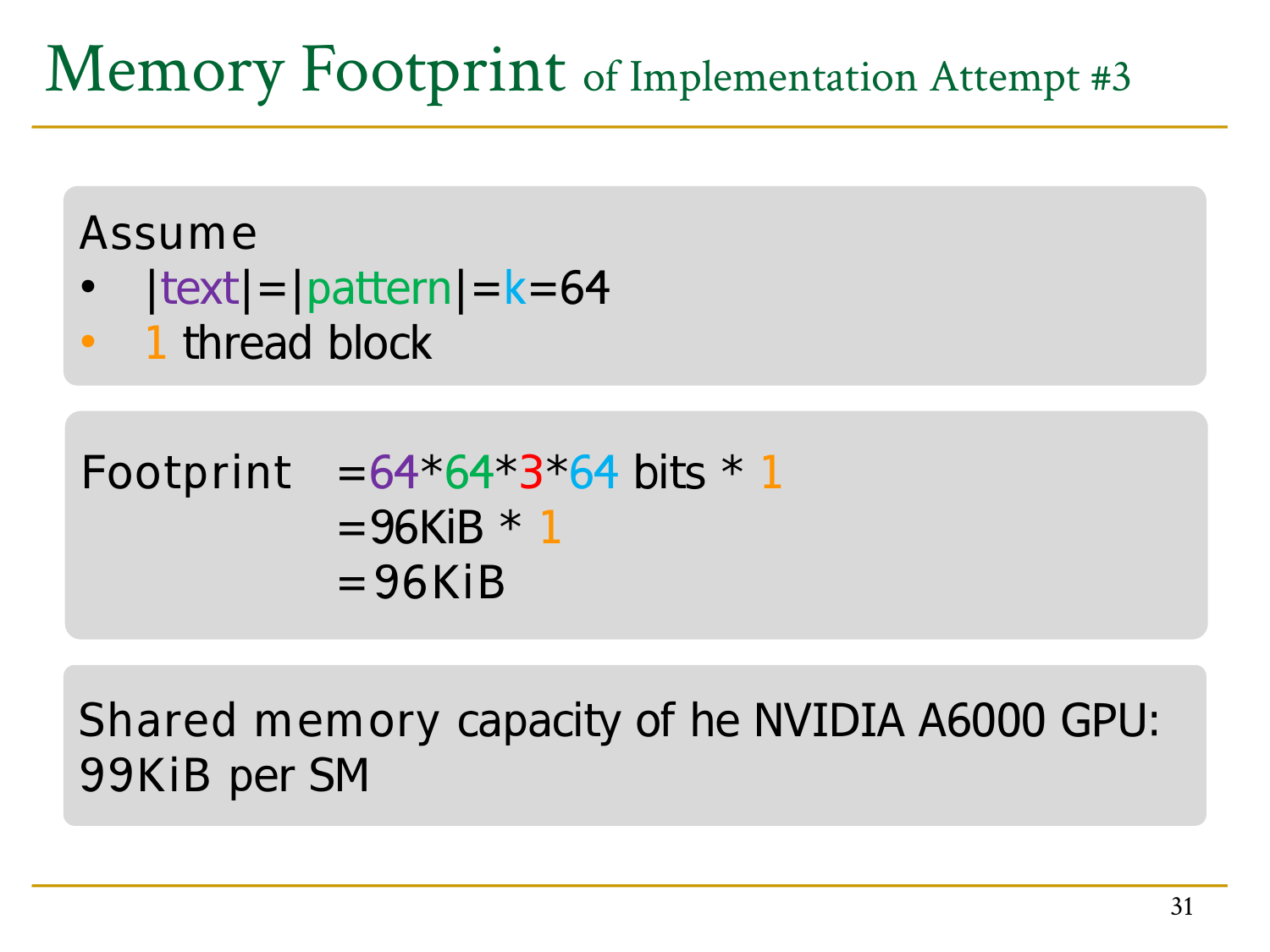

# Memory Footprint of Implementation Attempt #3
Assume
|text|=|pattern|=k=64
1 thread block
Footprint	=64*64*3*64 bits * 1
		=96KiB * 1
		=96KiB
Shared memory capacity of he NVIDIA A6000 GPU: 99KiB per SM
31